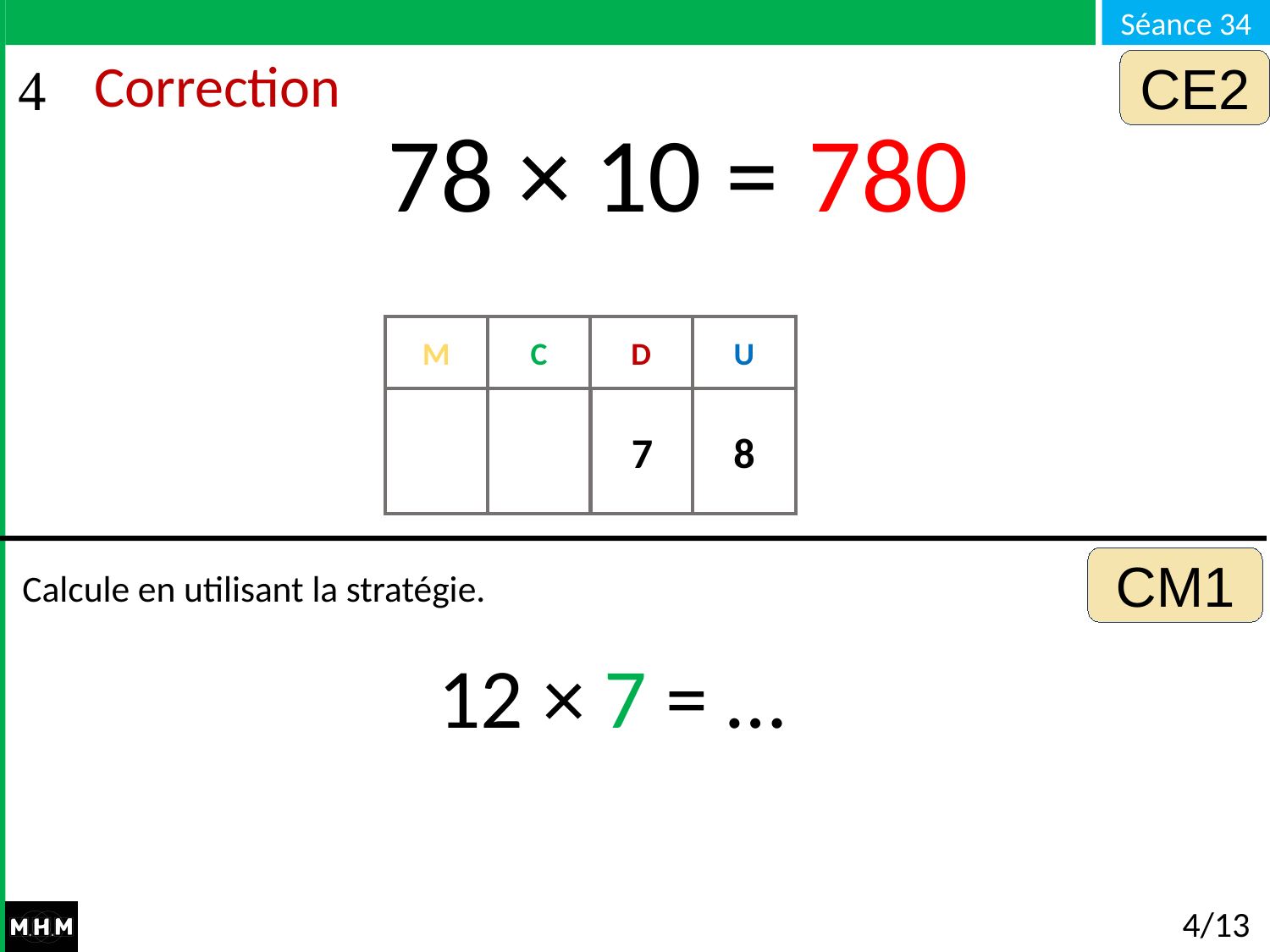

CE2
# Correction
78 × 10 =
780
M
C
D
U
7
8

0

CM1
Calcule en utilisant la stratégie.
12 × 7 = …
4/13